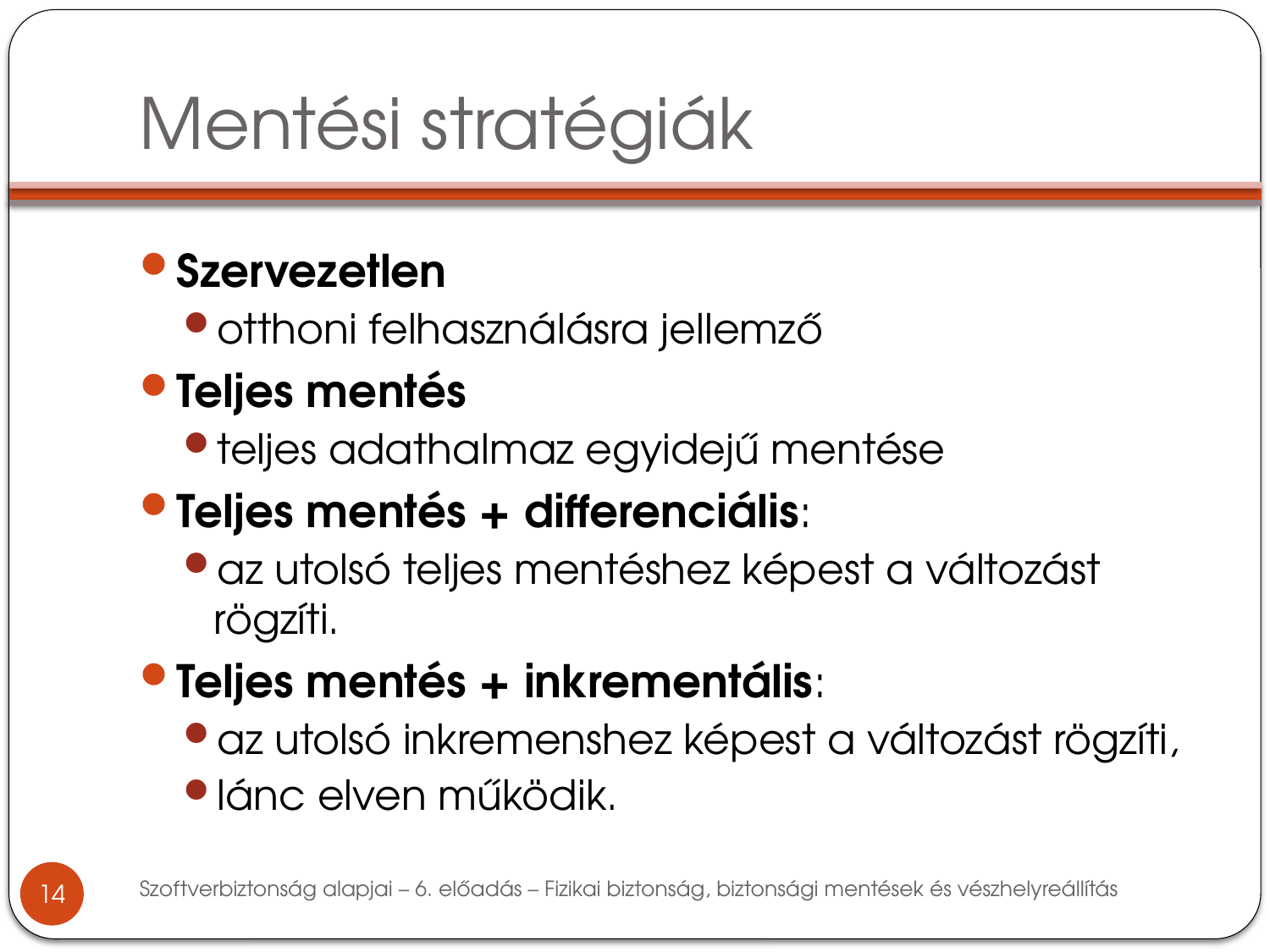

# Mentési stratégiák
Szervezetlen
otthoni felhasználásra jellemző
Teljes mentés
teljes adathalmaz egyidejű mentése
Teljes mentés + differenciális:
az utolsó teljes mentéshez képest a változást rögzíti.
Teljes mentés + inkrementális:
az utolsó inkremenshez képest a változást rögzíti,
lánc elven működik.

Szoftverbiztonság alapjai – 6. előadás – Fizikai biztonság, biztonsági mentések és vészhelyreállítás
14